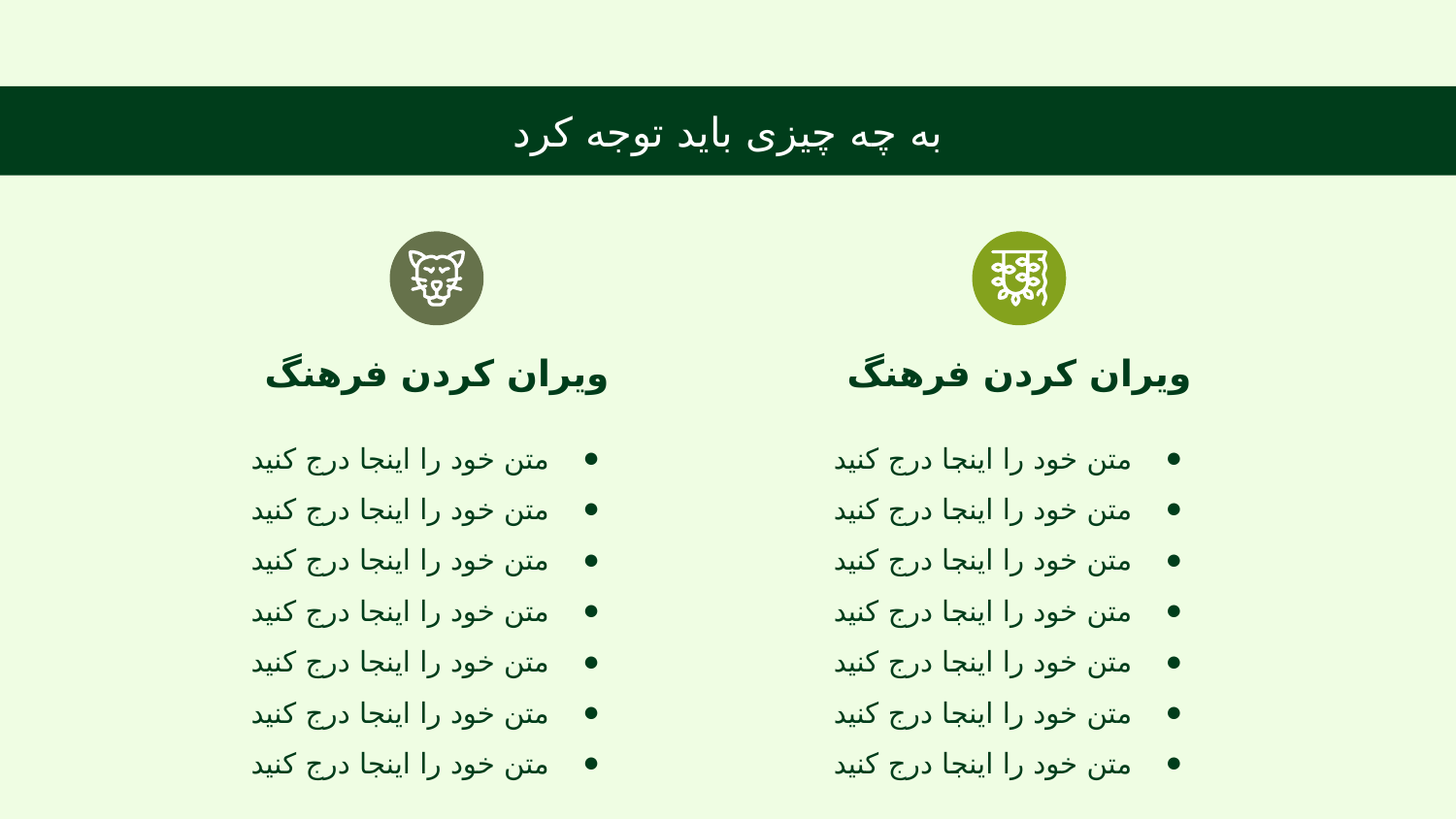

# به چه چیزی باید توجه کرد

ویران کردن فرهنگ
ویران کردن فرهنگ
متن خود را اینجا درج کنید
متن خود را اینجا درج کنید
متن خود را اینجا درج کنید
متن خود را اینجا درج کنید
متن خود را اینجا درج کنید
متن خود را اینجا درج کنید
متن خود را اینجا درج کنید
متن خود را اینجا درج کنید
متن خود را اینجا درج کنید
متن خود را اینجا درج کنید
متن خود را اینجا درج کنید
متن خود را اینجا درج کنید
متن خود را اینجا درج کنید
متن خود را اینجا درج کنید